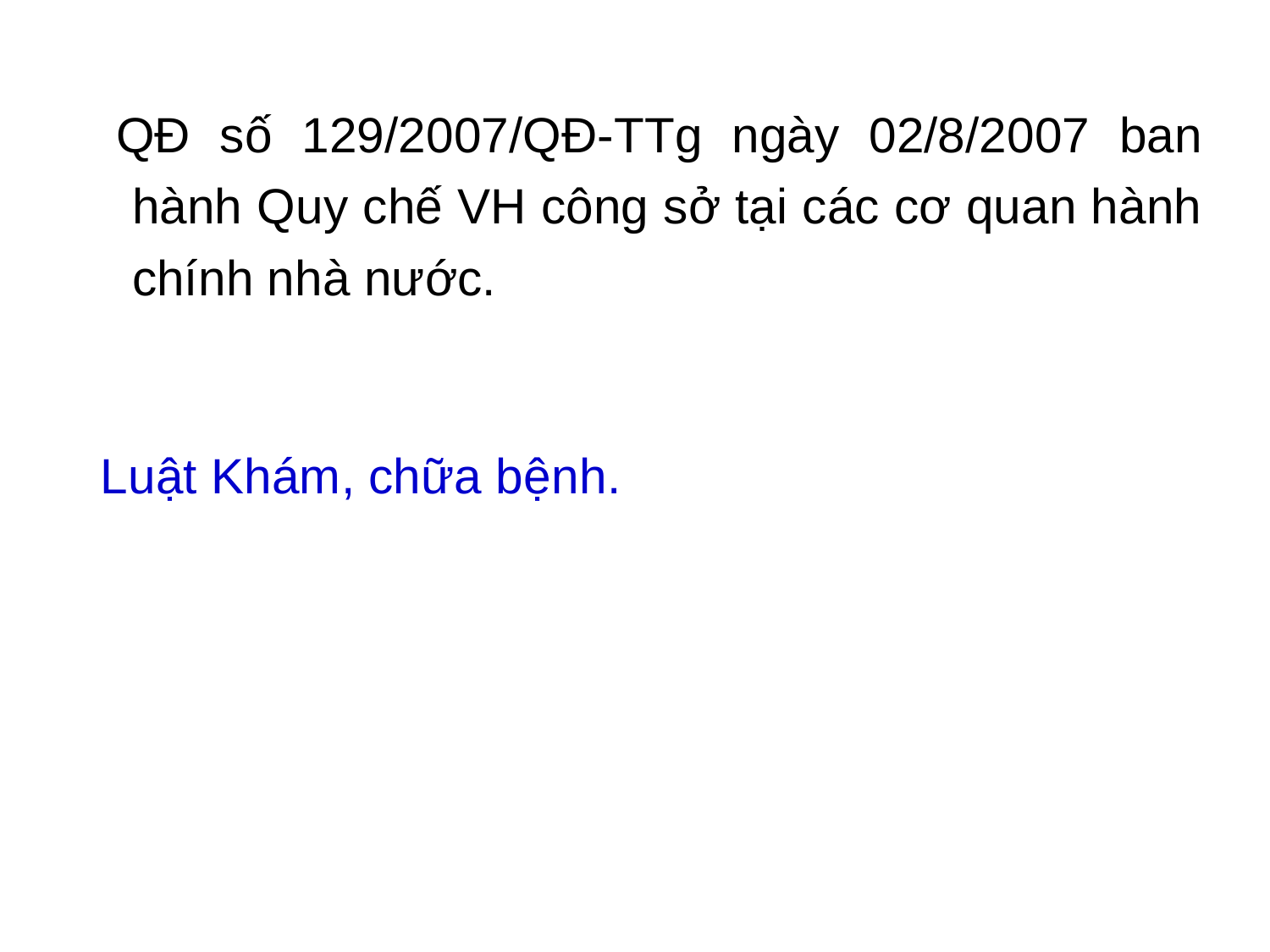

QĐ số 129/2007/QĐ-TTg ngày 02/8/2007 ban hành Quy chế VH công sở tại các cơ quan hành chính nhà nước.

 Luật Khám, chữa bệnh.